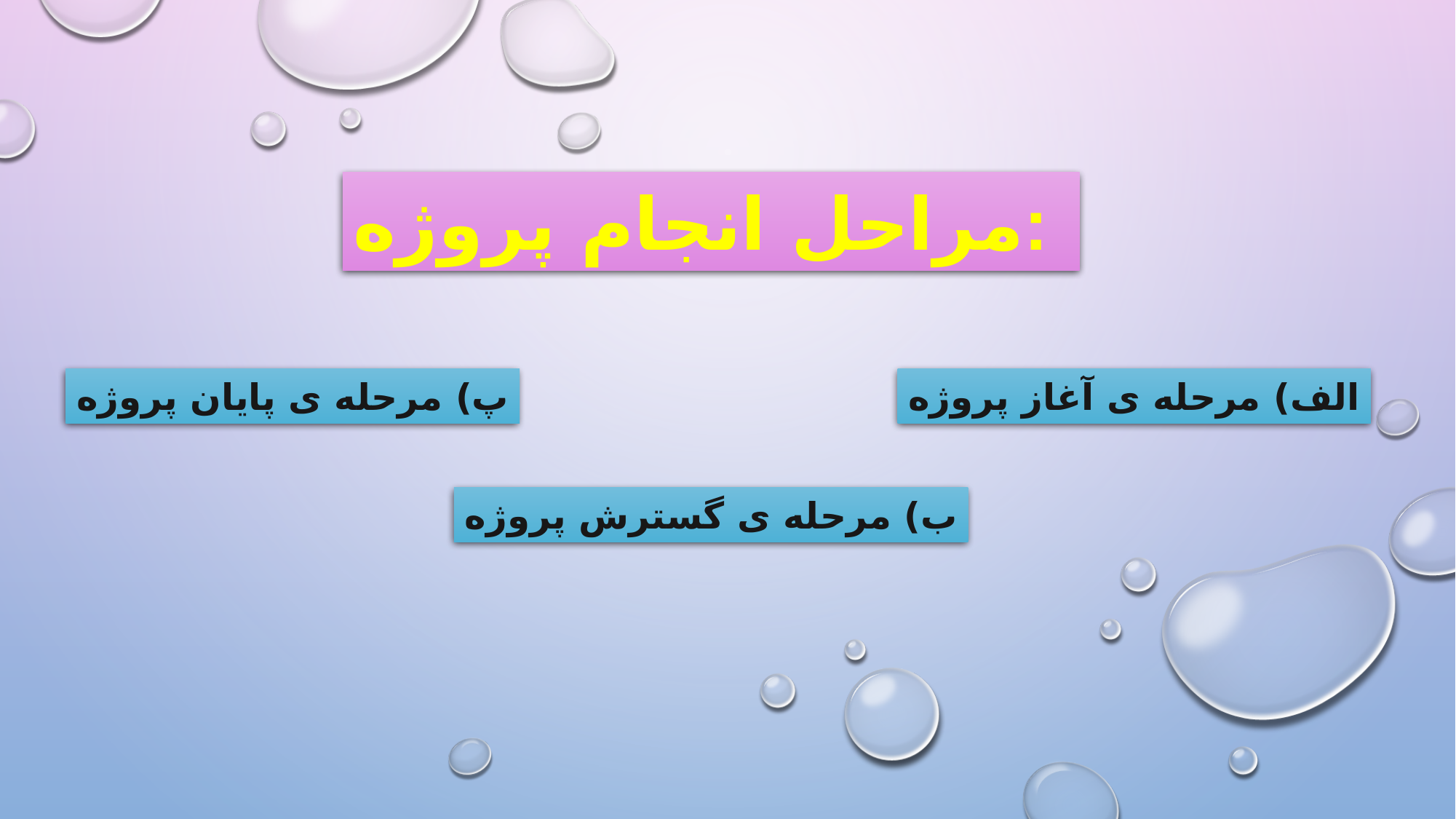

مراحل انجام پروژه:
پ) مرحله ی پايان پروژه
الف) مرحله ی آغاز پروژه
ب) مرحله ی گسترش پروژه